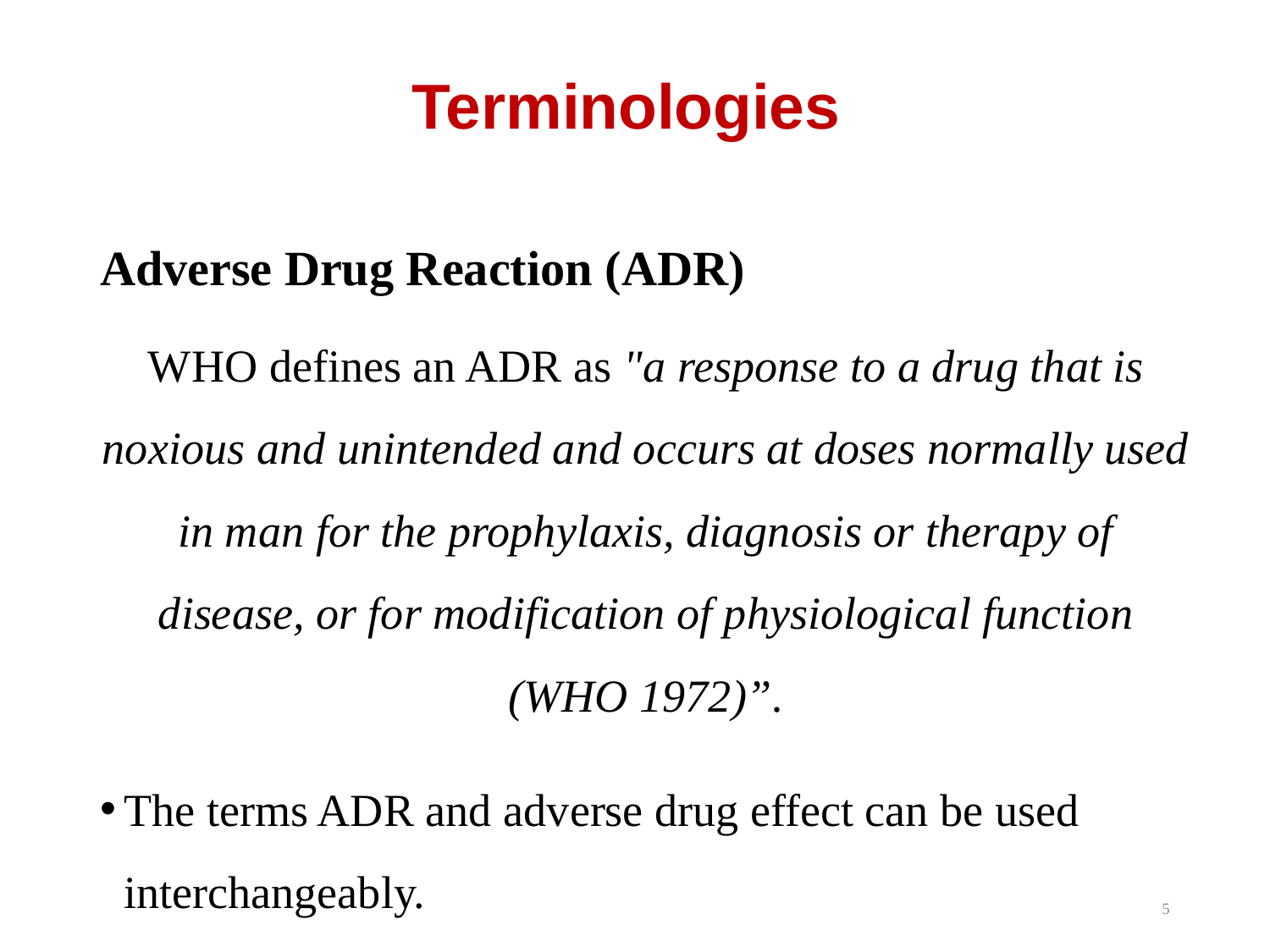

# Terminologies
Adverse Drug Reaction (ADR)
WHO defines an ADR as "a response to a drug that is noxious and unintended and occurs at doses normally used in man for the prophylaxis, diagnosis or therapy of disease, or for modification of physiological function (WHO 1972)”.
The terms ADR and adverse drug effect can be used interchangeably.
5